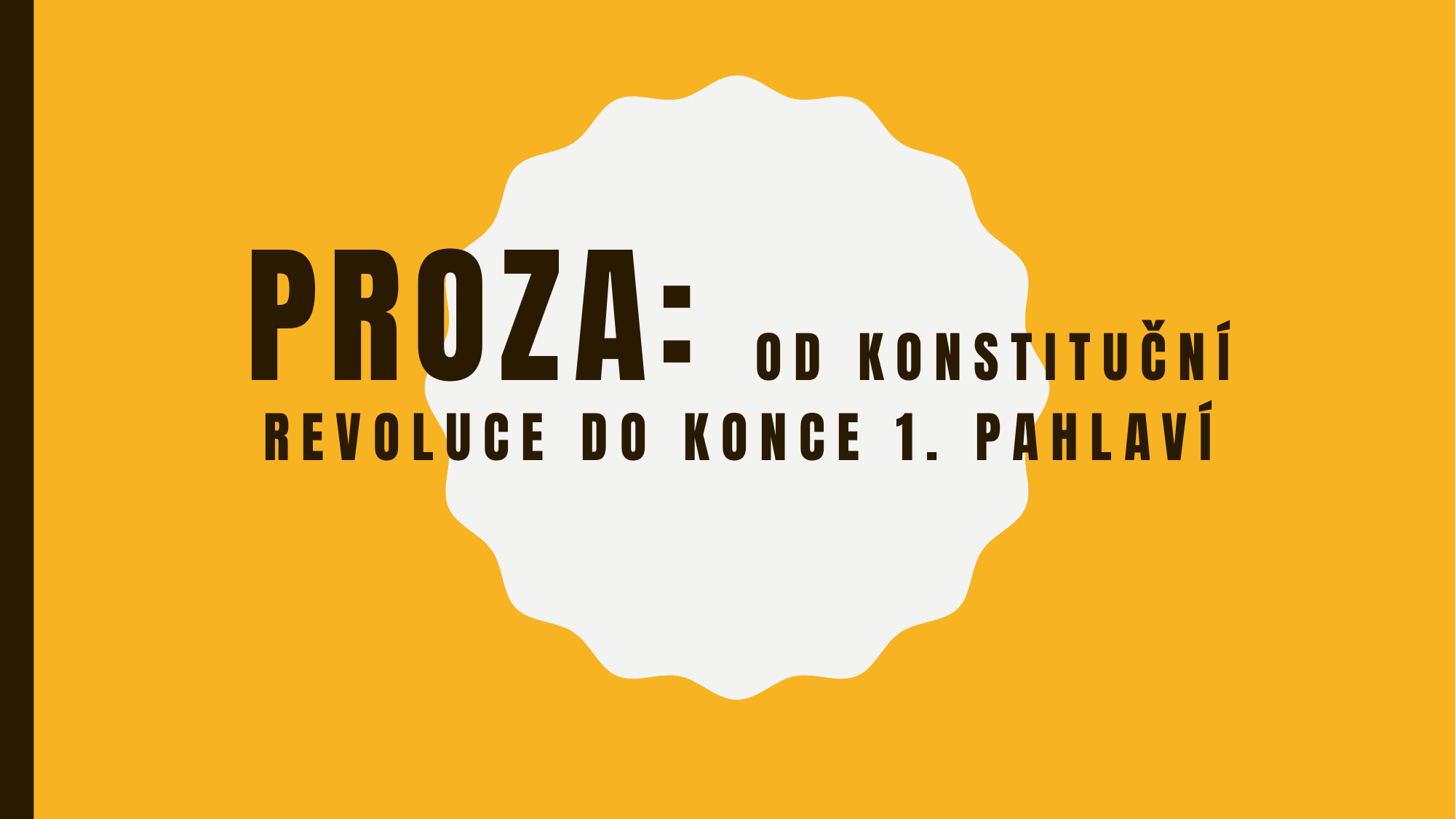

# Proza: od konstituční revoluce do konce 1. Pahlaví